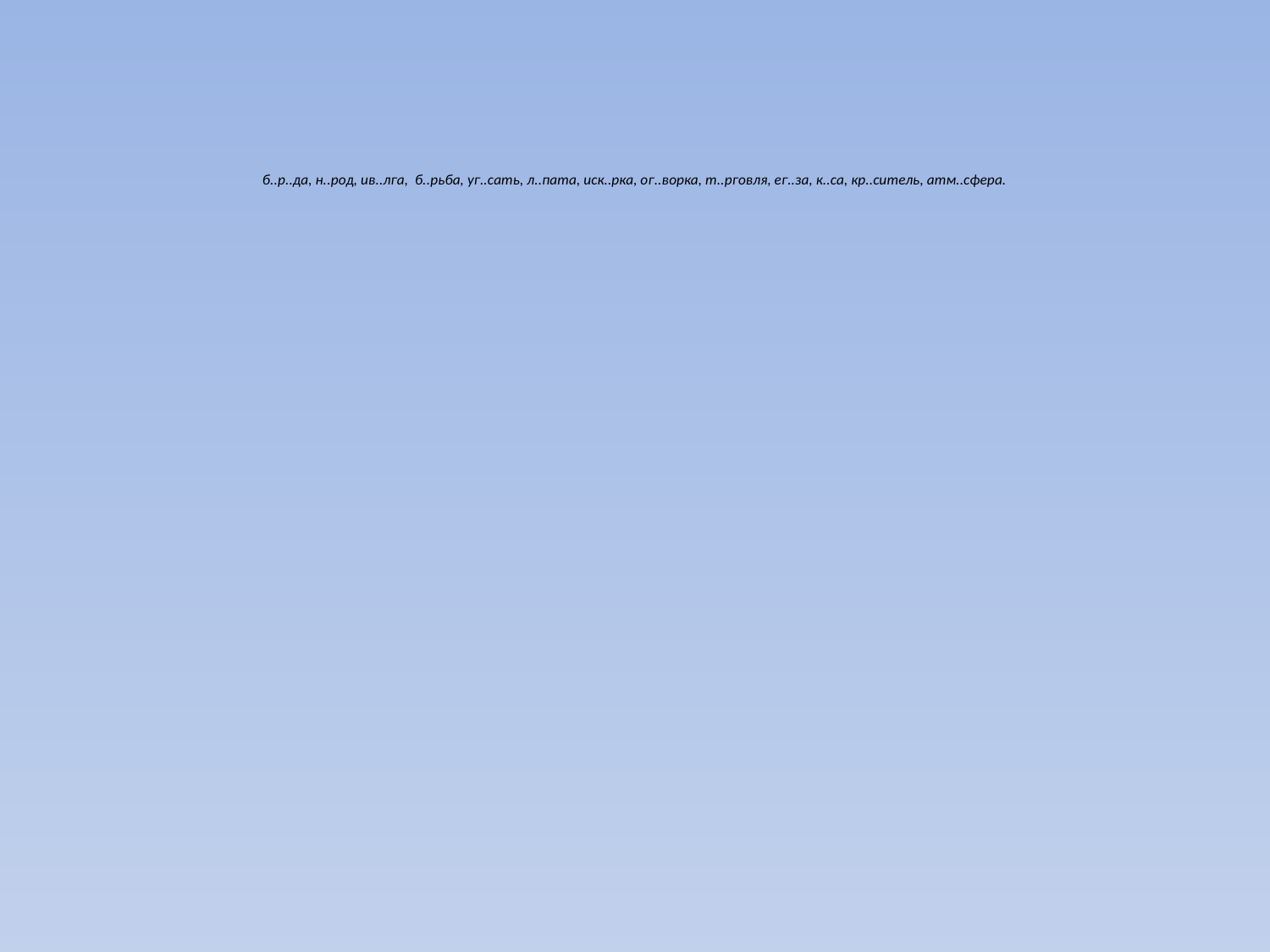

# б..р..да, н..род, ив..лга,  б..рьба, уг..сать, л..пата, иск..рка, ог..ворка, т..рговля, ег..за, к..са, кр..ситель, атм..сфера.